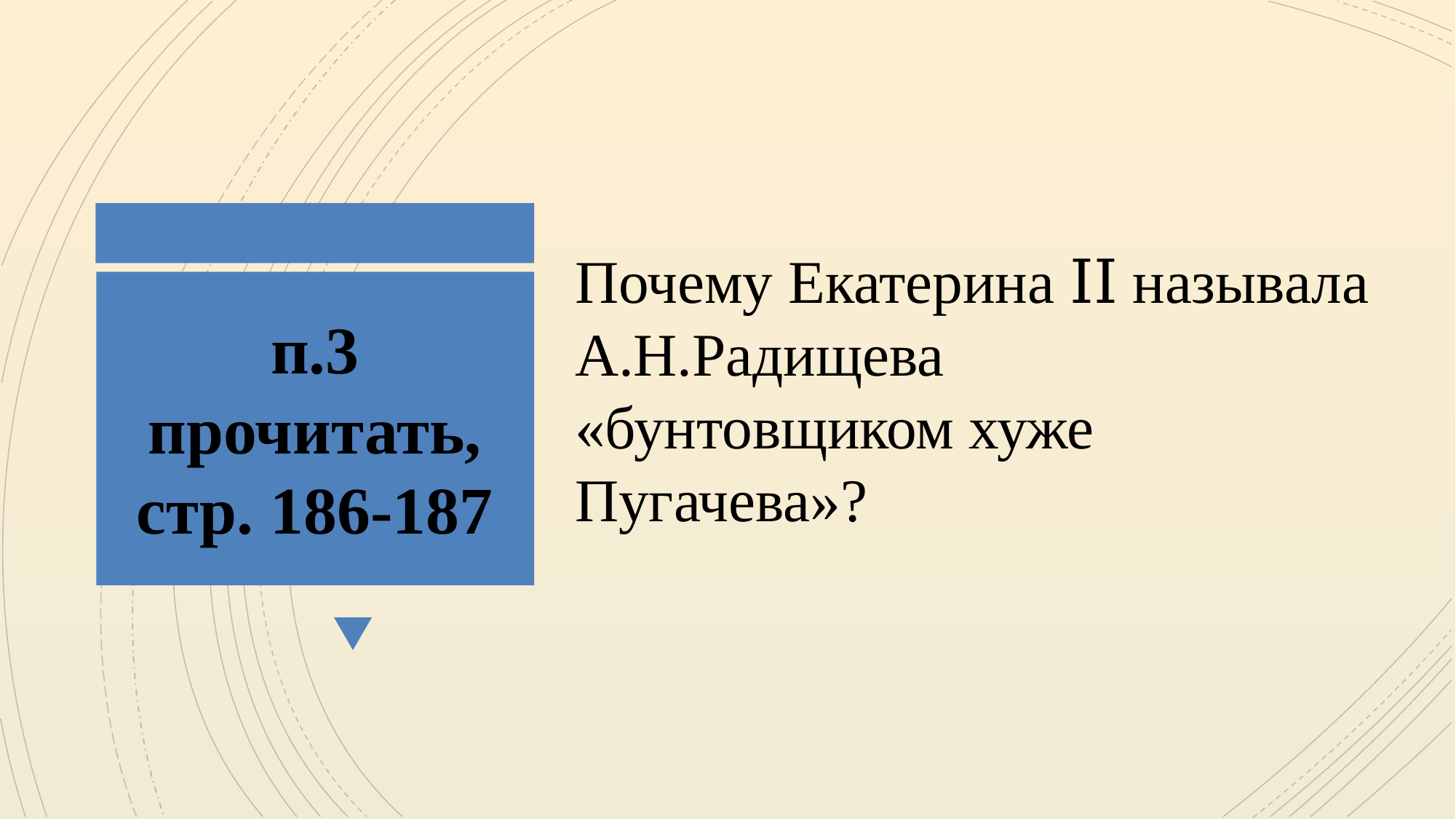

Почему Екатерина ⅠⅠ называла  А.Н.Радищева
«бунтовщиком хуже Пугачева»?
# п.3 прочитать, стр. 186-187